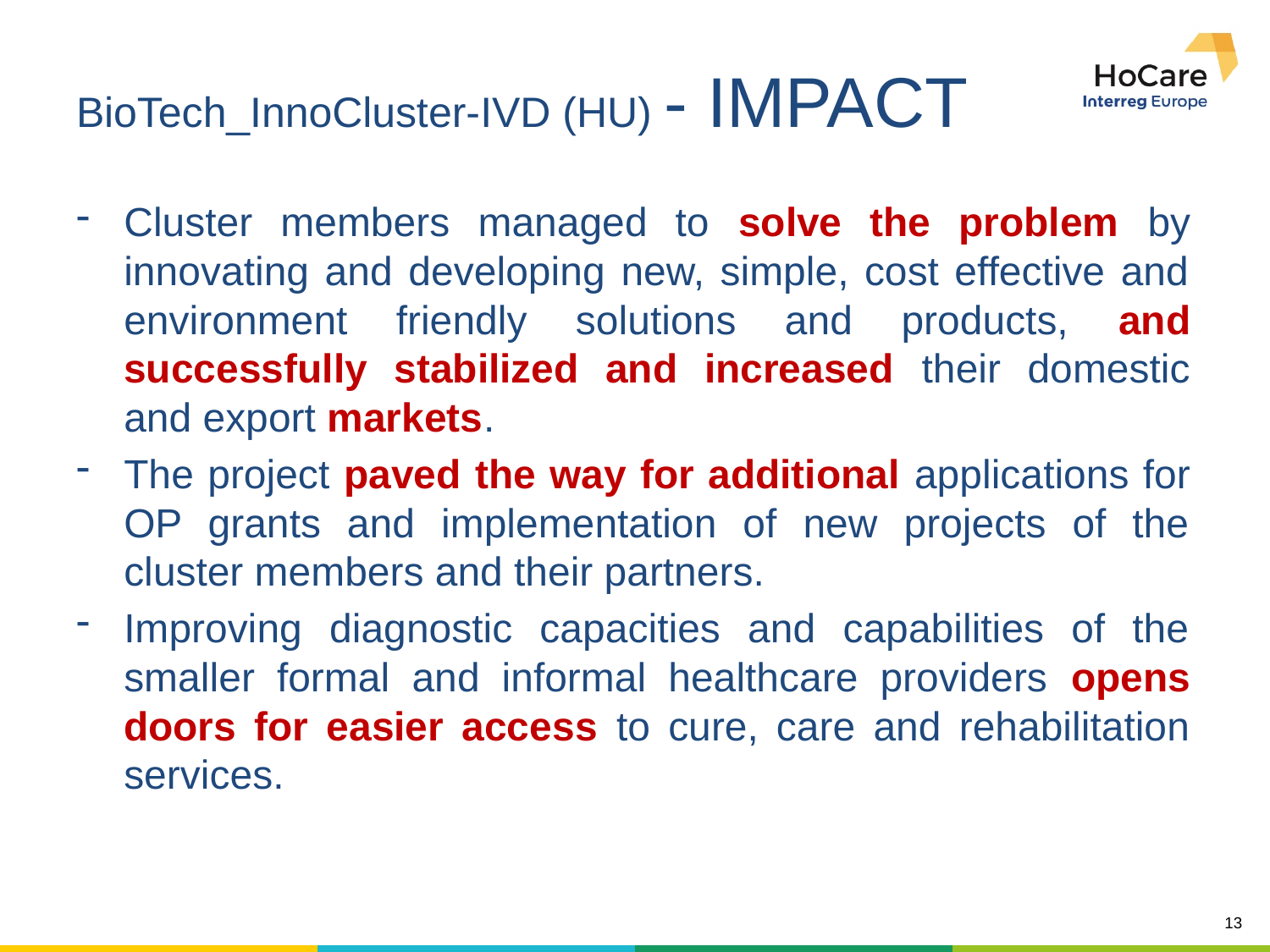

# BioTech_InnoCluster-IVD (HU) - IMPACT
Cluster members managed to solve the problem by innovating and developing new, simple, cost effective and environment friendly solutions and products, and successfully stabilized and increased their domestic and export markets.
The project paved the way for additional applications for OP grants and implementation of new projects of the cluster members and their partners.
Improving diagnostic capacities and capabilities of the smaller formal and informal healthcare providers opens doors for easier access to cure, care and rehabilitation services.